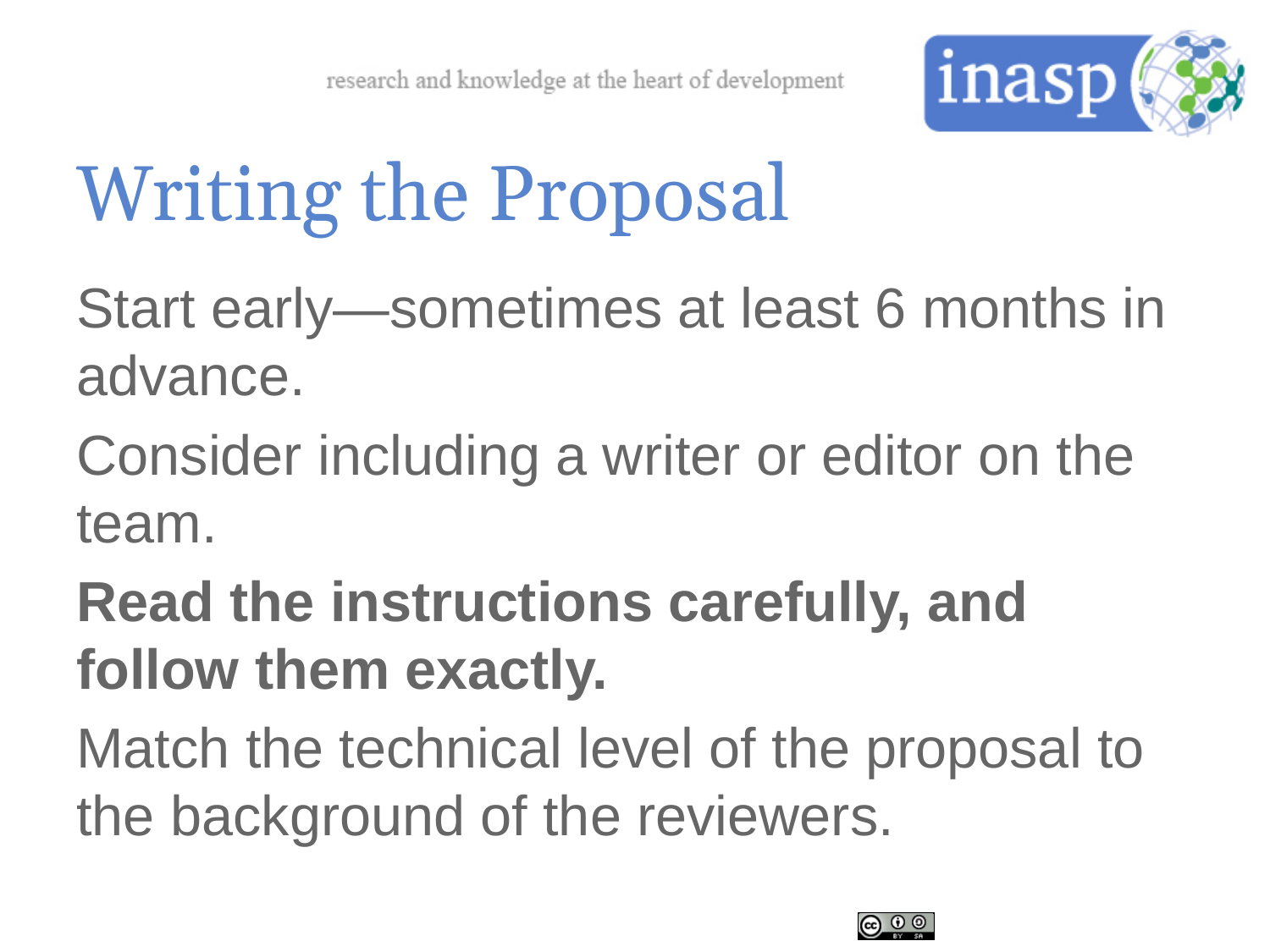

# Writing the Proposal
Start early—sometimes at least 6 months in advance.
Consider including a writer or editor on the team.
Read the instructions carefully, and follow them exactly.
Match the technical level of the proposal to the background of the reviewers.